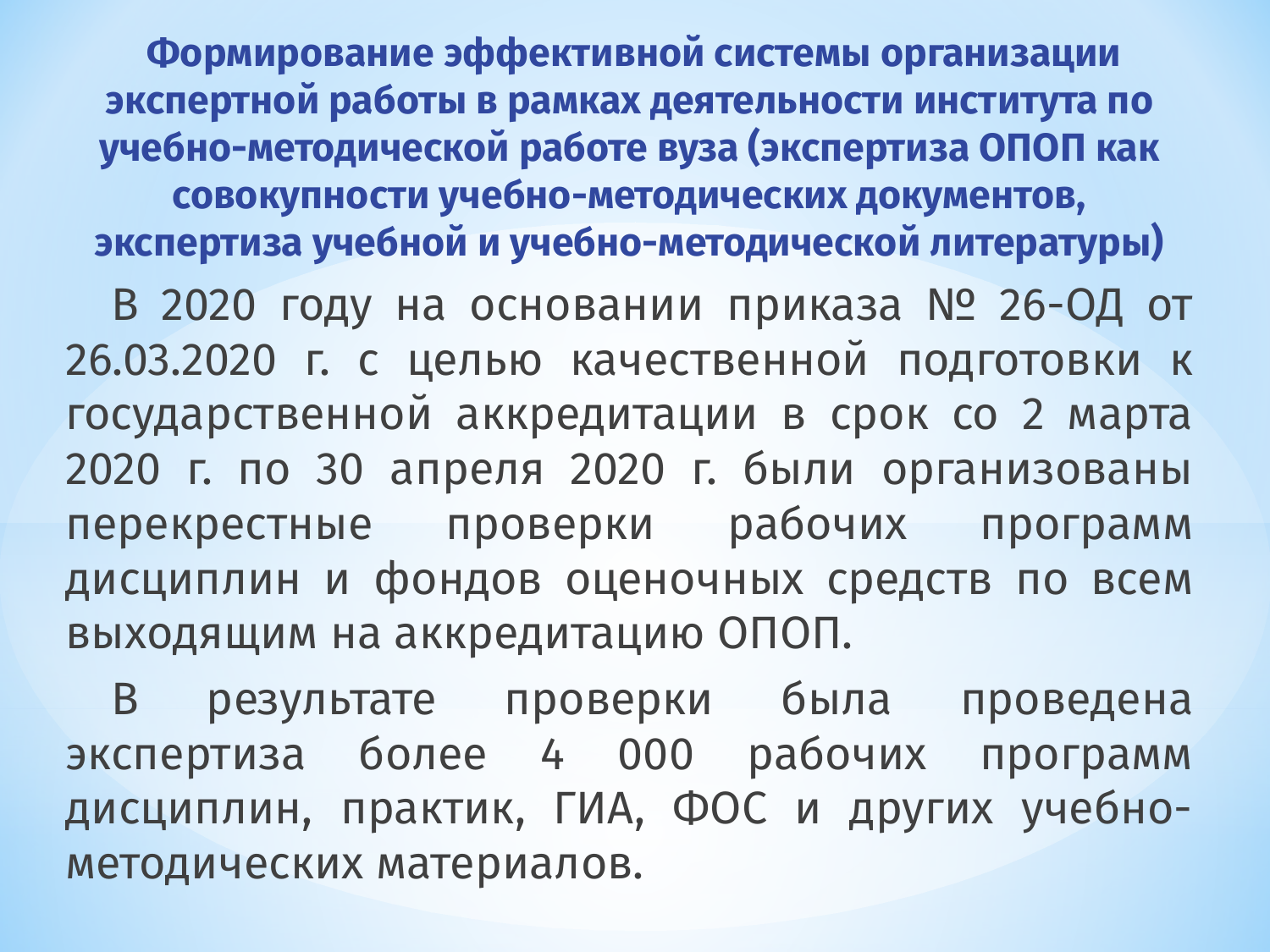

Формирование эффективной системы организации экспертной работы в рамках деятельности института по учебно-методической работе вуза (экспертиза ОПОП как совокупности учебно-методических документов, экспертиза учебной и учебно-методической литературы)
	В 2020 году на основании приказа № 26-ОД от 26.03.2020 г. с целью качественной подготовки к государственной аккредитации в срок со 2 марта 2020 г. по 30 апреля 2020 г. были организованы перекрестные проверки рабочих программ дисциплин и фондов оценочных средств по всем выходящим на аккредитацию ОПОП.
	В результате проверки была проведена экспертиза более 4 000 рабочих программ дисциплин, практик, ГИА, ФОС и других учебно-методических материалов.